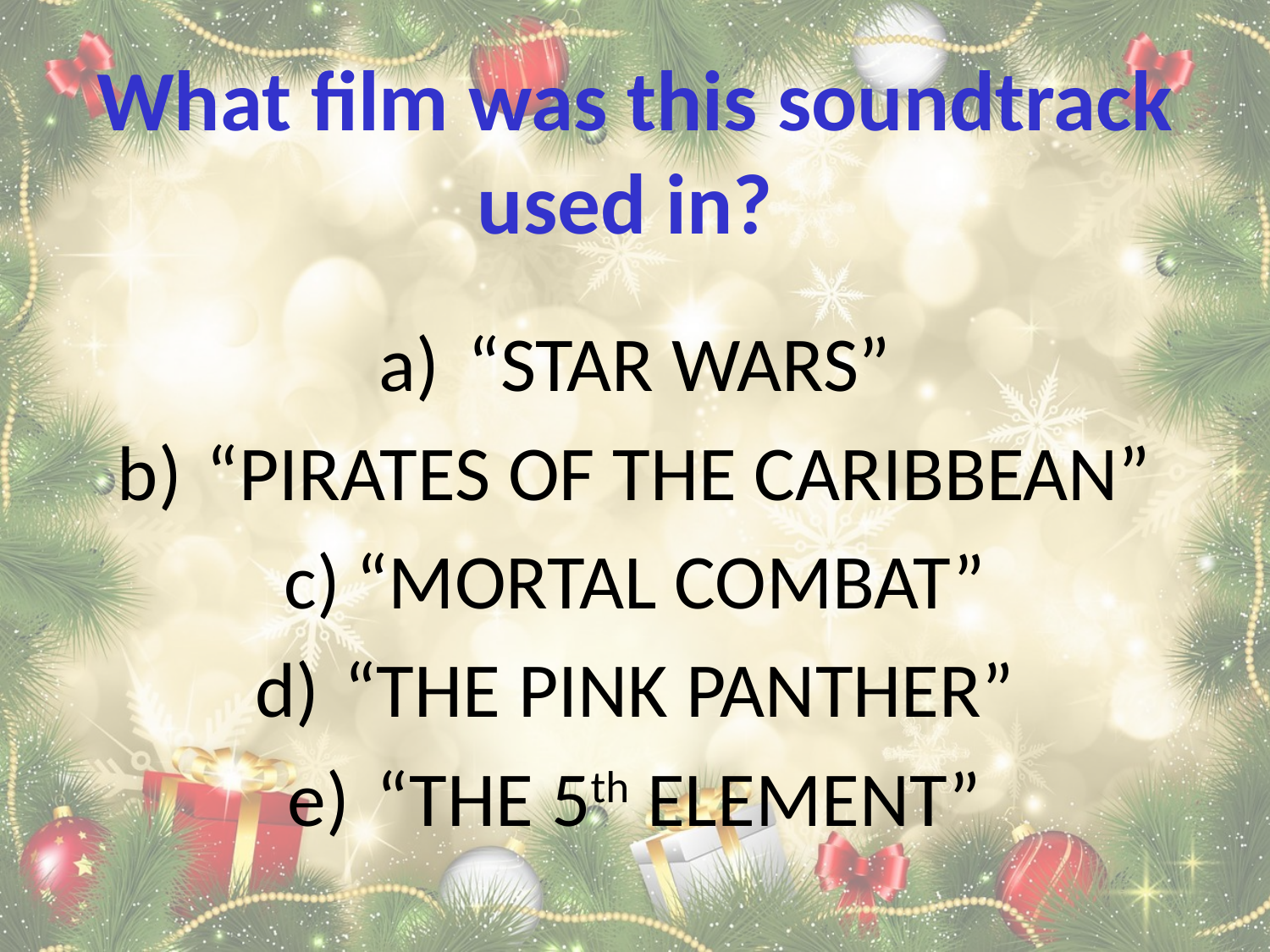

# What film was this soundtrack used in?
 “STAR WARS”
 “PIRATES OF THE CARIBBEAN”
“MORTAL COMBAT”
 “THE PINK PANTHER”
 “THE 5th ELEMENT”